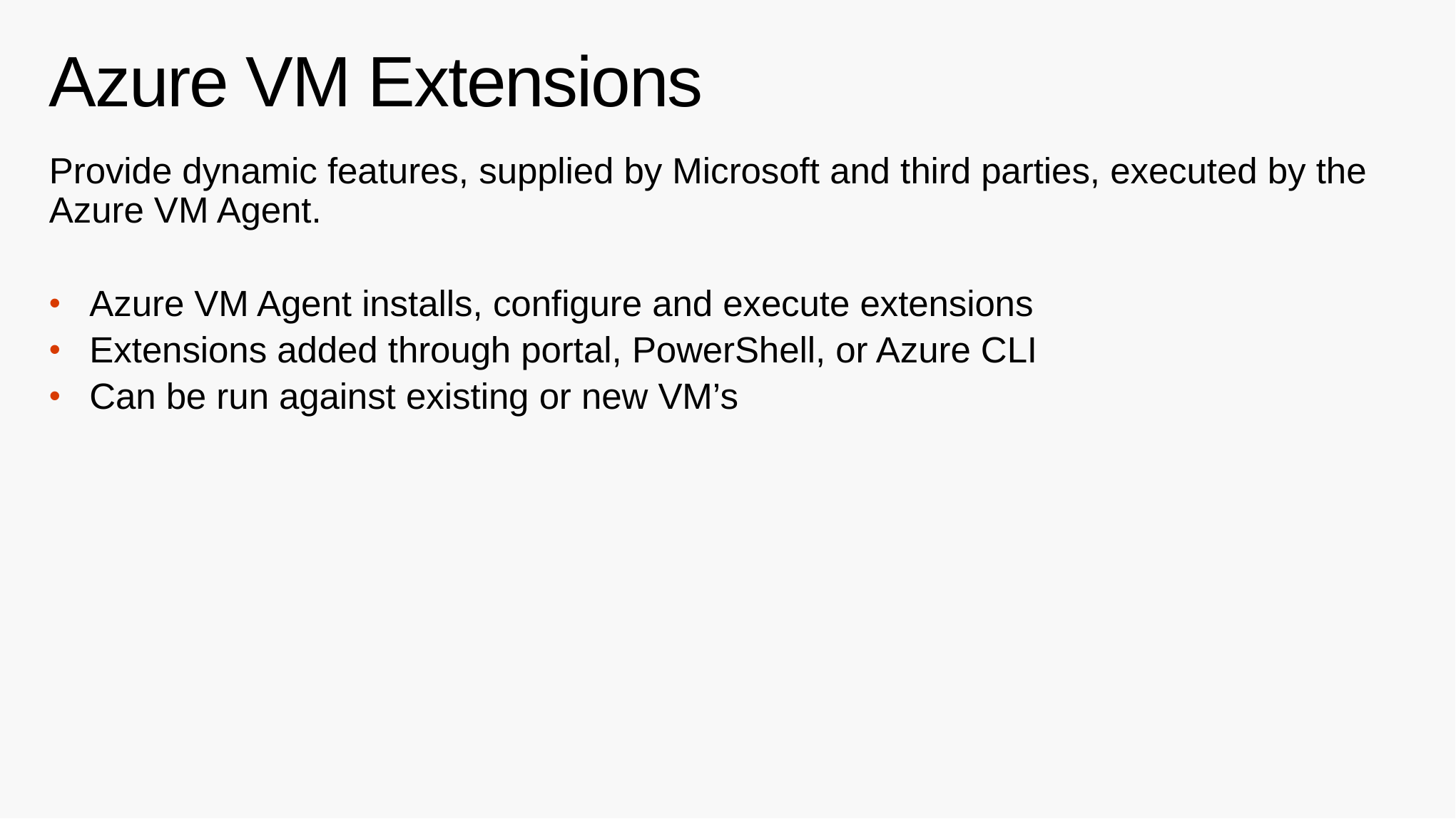

# Azure VM Extensions
Provide dynamic features, supplied by Microsoft and third parties, executed by the Azure VM Agent.

Azure VM Agent installs, configure and execute extensions
Extensions added through portal, PowerShell, or Azure CLI
Can be run against existing or new VM’s